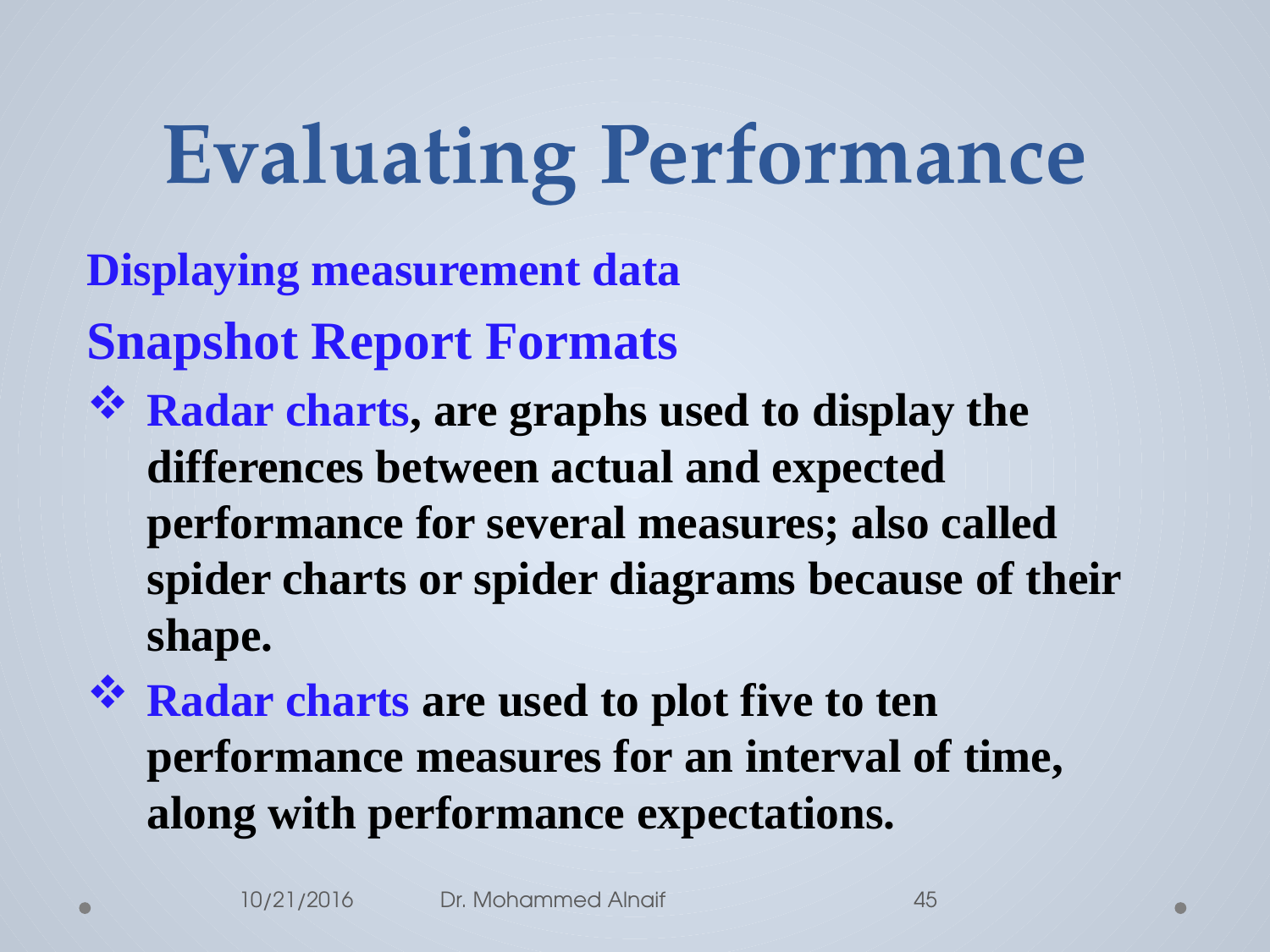

# Evaluating Performance
Displaying measurement data
Snapshot Report Formats
Radar charts, are graphs used to display the differences between actual and expected performance for several measures; also called spider charts or spider diagrams because of their shape.
Radar charts are used to plot five to ten performance measures for an interval of time, along with performance expectations.
10/21/2016
Dr. Mohammed Alnaif
45